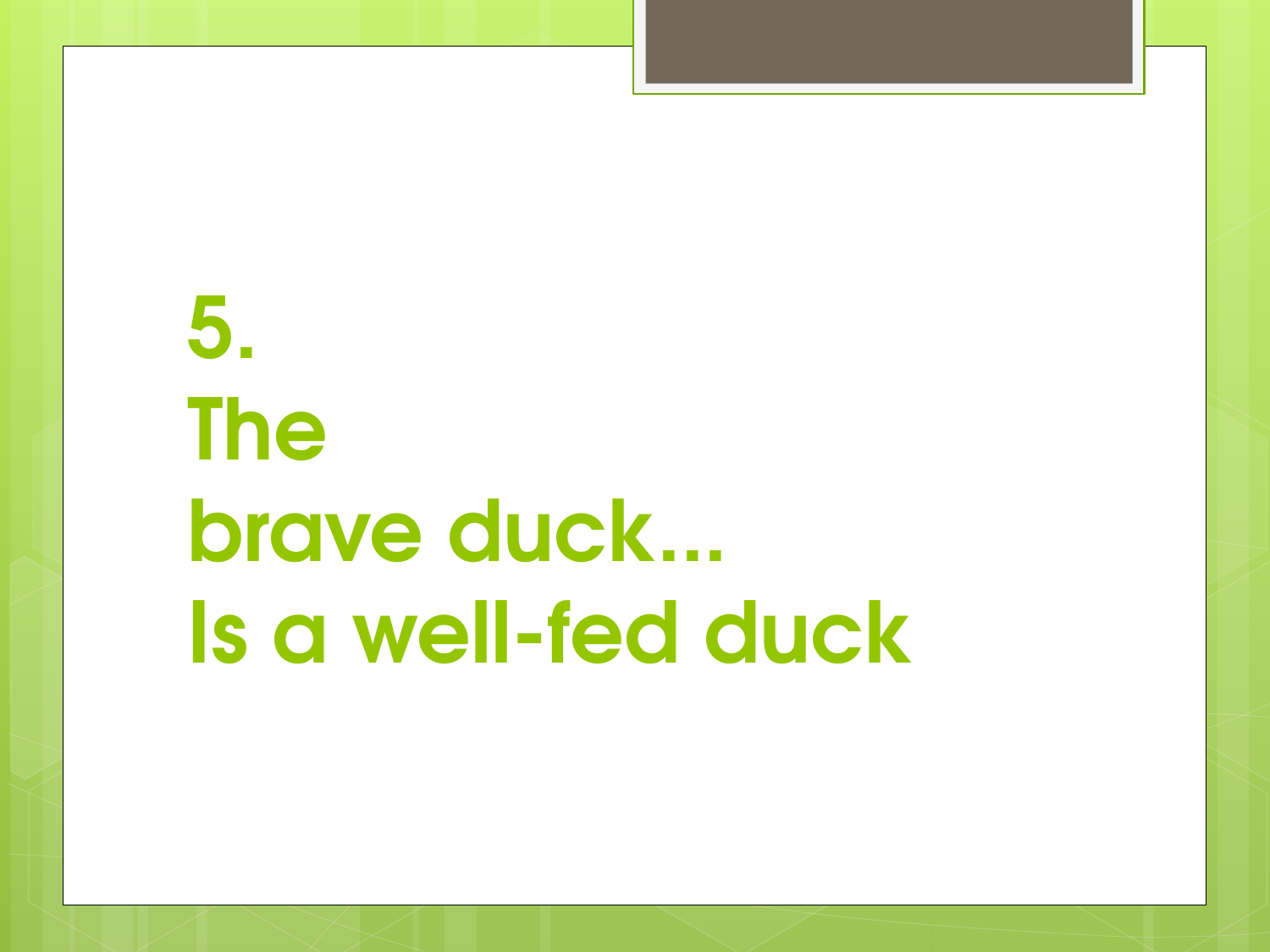

# 5. The brave duck... Is a well-fed duck